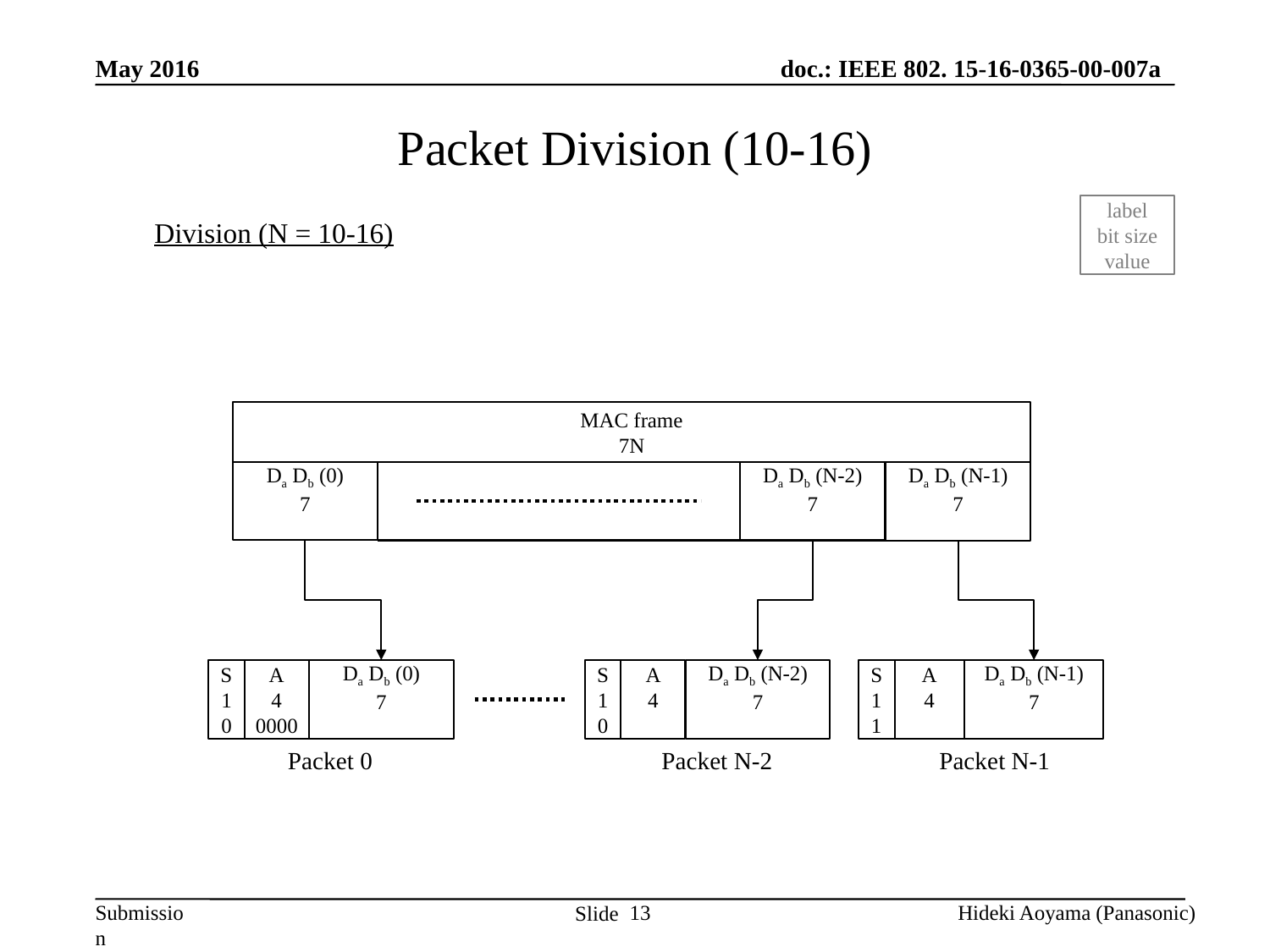

May 2016
# Packet Division (10-16)
label
bit size
value
Division (N = 10-16)
MAC frame
7N
Da Db (0)
7

Da Db (N-2)
7

Da Db (N-1)
7

S
1
0
A
4
0000
Da Db (0)
7

S
1
0
A
4

Da Db (N-2)
7

S
1
1
A
4

Da Db (N-1)
7

Packet 0
Packet N-2
Packet N-1
13
Hideki Aoyama (Panasonic)